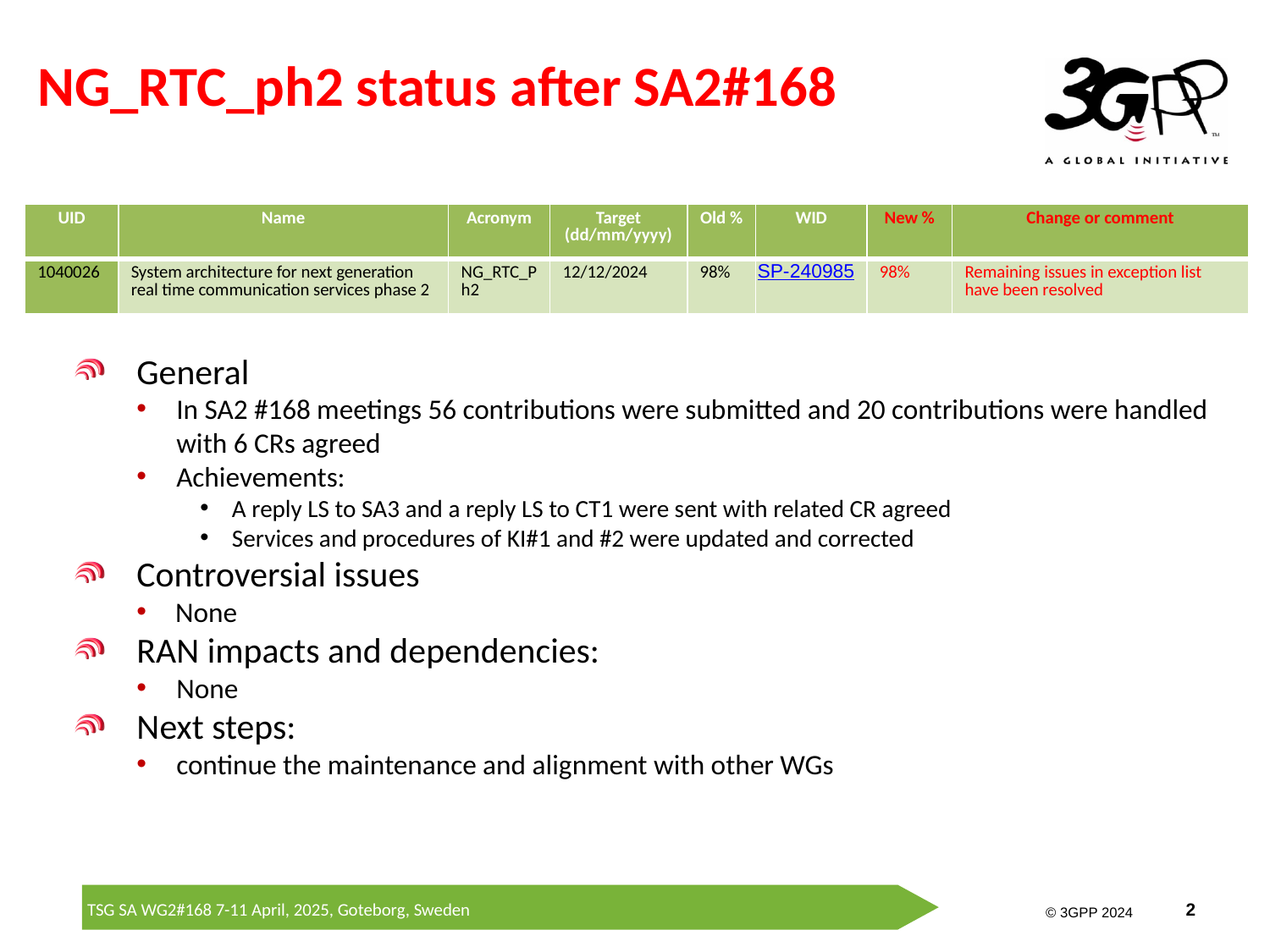

# NG_RTC_ph2 status after SA2#168
| UID | Name | Acronym | Target (dd/mm/yyyy) | Old % | WID | New % | Change or comment |
| --- | --- | --- | --- | --- | --- | --- | --- |
| 1040026 | System architecture for next generation real time communication services phase 2 | NG\_RTC\_Ph2 | 12/12/2024 | 98% | SP-240985 | 98% | Remaining issues in exception list have been resolved |
General
In SA2 #168 meetings 56 contributions were submitted and 20 contributions were handled with 6 CRs agreed
Achievements:
A reply LS to SA3 and a reply LS to CT1 were sent with related CR agreed
Services and procedures of KI#1 and #2 were updated and corrected
Controversial issues
None
RAN impacts and dependencies:
None
Next steps:
continue the maintenance and alignment with other WGs